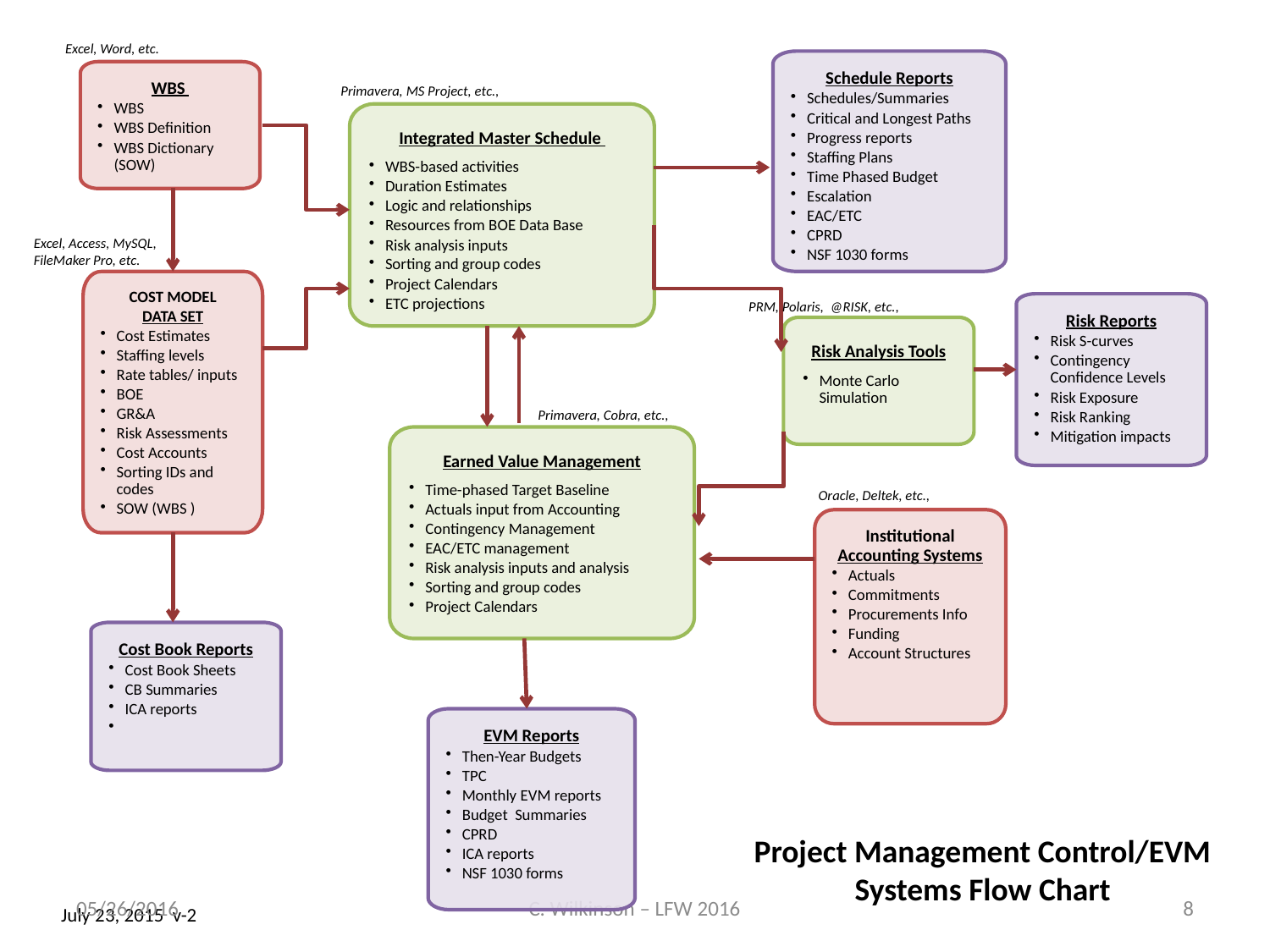

Excel, Word, etc.
Schedule Reports
Schedules/Summaries
Critical and Longest Paths
Progress reports
Staffing Plans
Time Phased Budget
Escalation
EAC/ETC
CPRD
NSF 1030 forms

WBS
WBS
WBS Definition
WBS Dictionary (SOW)
Primavera, MS Project, etc.,
Integrated Master Schedule
WBS-based activities
Duration Estimates
Logic and relationships
Resources from BOE Data Base
Risk analysis inputs
Sorting and group codes
Project Calendars
ETC projections
Excel, Access, MySQL, FileMaker Pro, etc.
COST MODEL
DATA SET
Cost Estimates
Staffing levels
Rate tables/ inputs
BOE
GR&A
Risk Assessments
Cost Accounts
Sorting IDs and codes
SOW (WBS )
PRM, Polaris,  @RISK, etc.,
Risk Reports
Risk S-curves
Contingency Confidence Levels
Risk Exposure
Risk Ranking
Mitigation impacts
Risk Analysis Tools
Monte Carlo Simulation

Primavera, Cobra, etc.,
Earned Value Management
Time-phased Target Baseline
Actuals input from Accounting
Contingency Management
EAC/ETC management
Risk analysis inputs and analysis
Sorting and group codes
Project Calendars
Oracle, Deltek, etc.,
Institutional Accounting Systems
Actuals
Commitments
Procurements Info
Funding
Account Structures
Cost Book Reports
Cost Book Sheets
CB Summaries
ICA reports

EVM Reports
Then-Year Budgets
TPC
Monthly EVM reports
Budget  Summaries
CPRD
ICA reports
NSF 1030 forms
Project Management Control/EVM Systems Flow Chart
05/26/2016
C. Wilkinson – LFW 2016
8
July 23, 2015  v-2